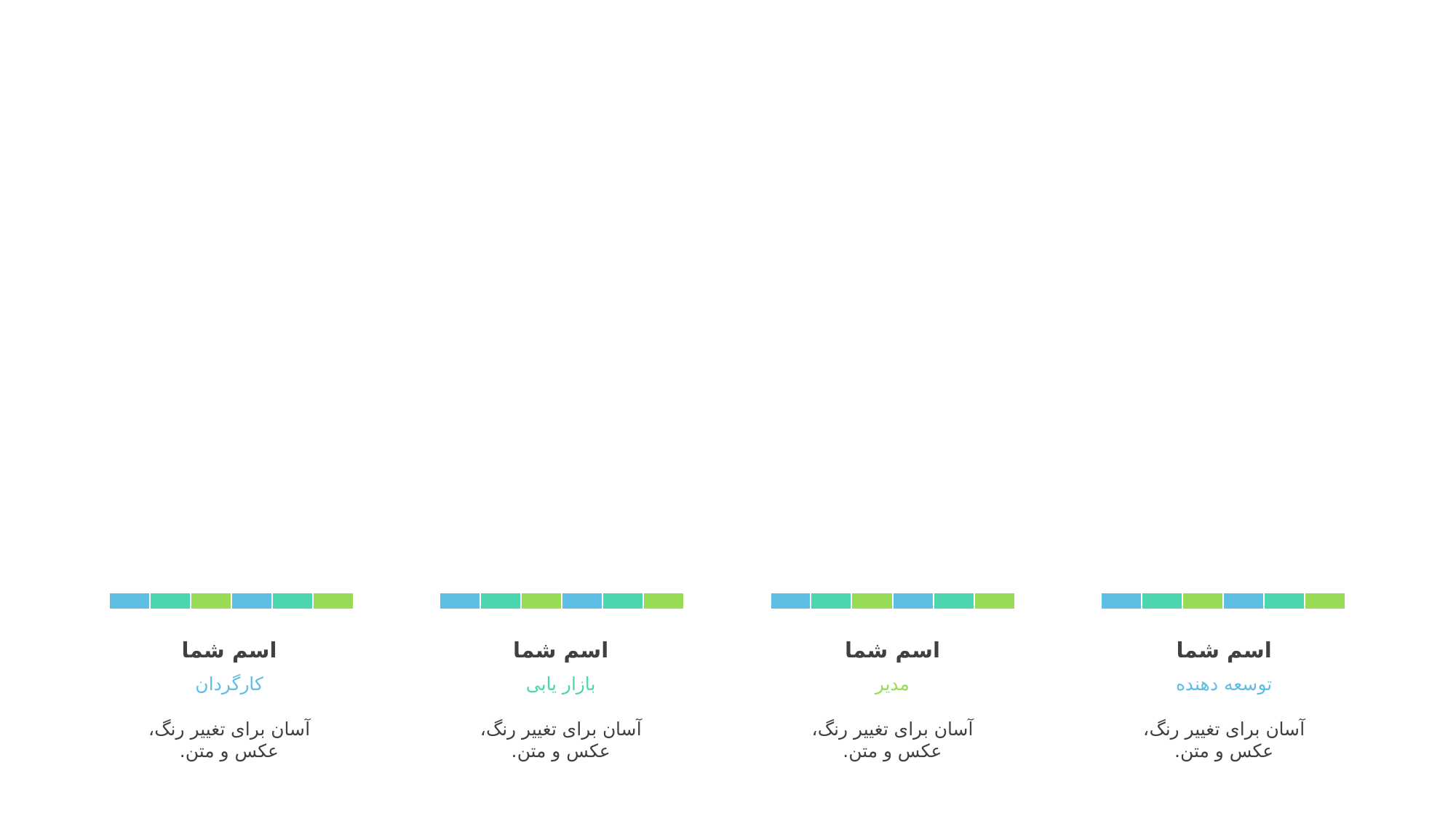

Meet  Our Team

اسم شما
کارگردان
اسم شما
بازار یابی
اسم شما
مدیر
اسم شما
توسعه دهنده
آسان برای تغییر رنگ، عکس و متن.
آسان برای تغییر رنگ، عکس و متن.
آسان برای تغییر رنگ، عکس و متن.
آسان برای تغییر رنگ، عکس و متن.